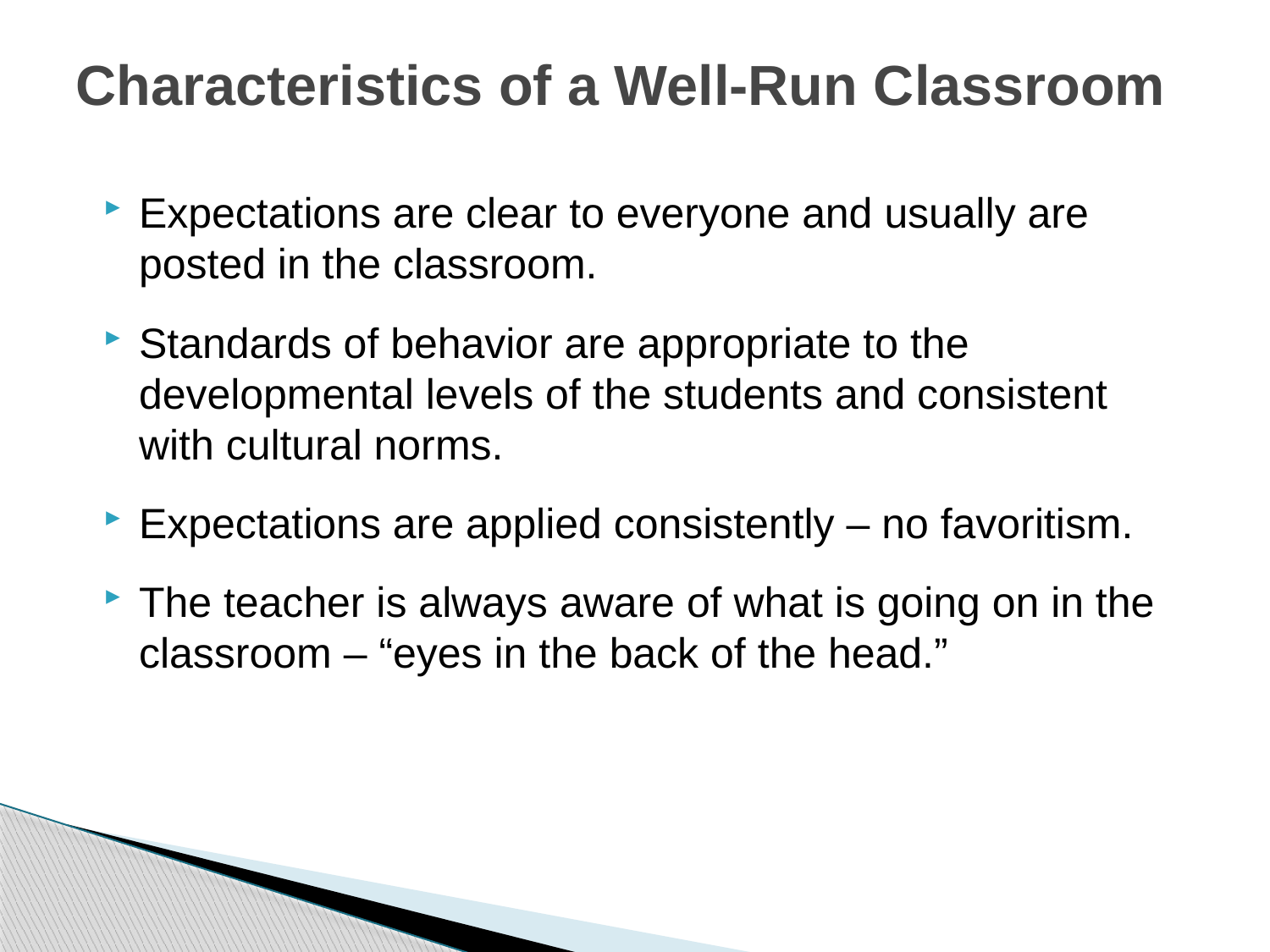

Characteristics of a Well-Run Classroom
Expectations are clear to everyone and usually are posted in the classroom.
Standards of behavior are appropriate to the developmental levels of the students and consistent with cultural norms.
Expectations are applied consistently – no favoritism.
The teacher is always aware of what is going on in the classroom – “eyes in the back of the head.”